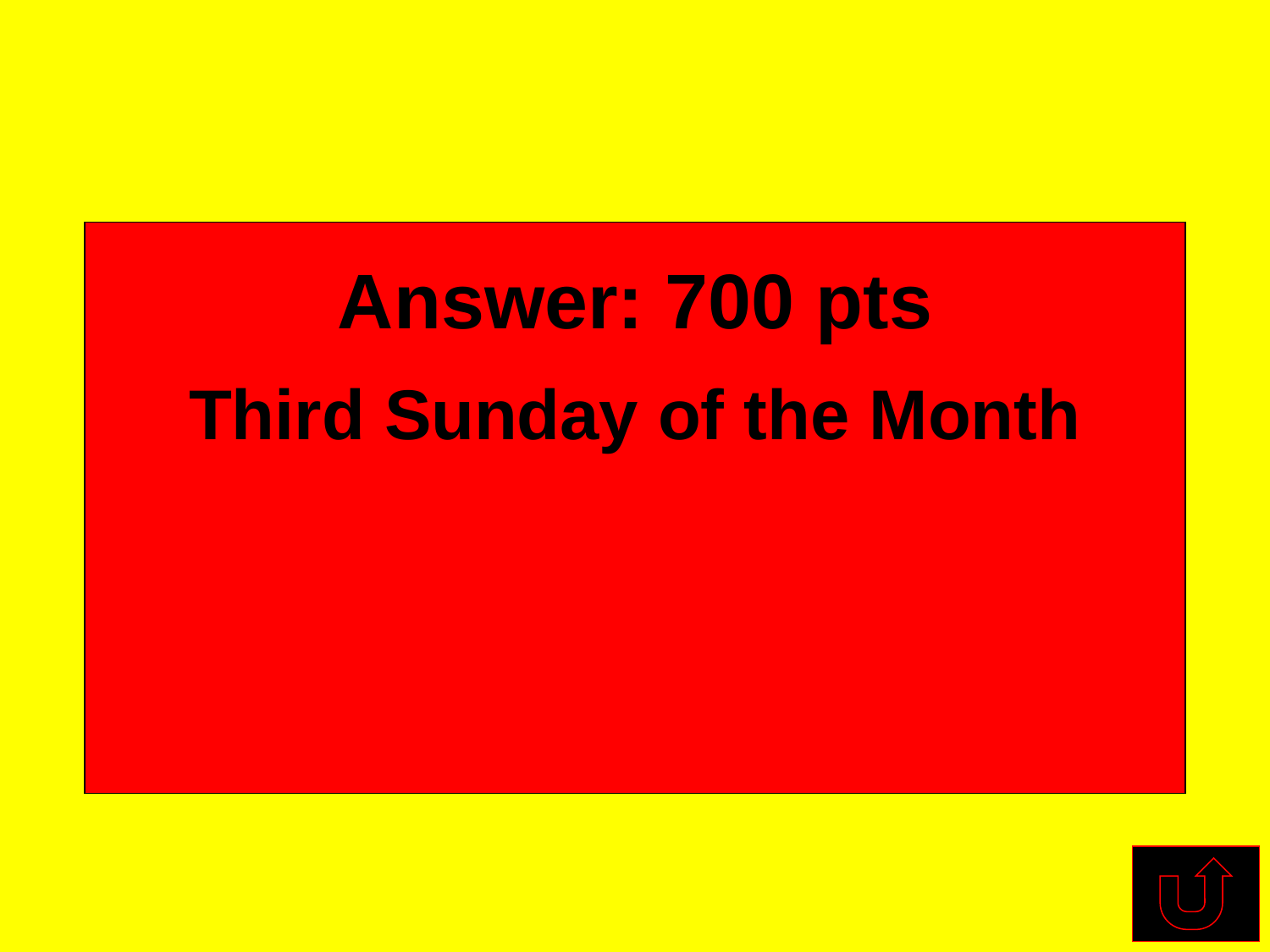

Third Sunday of the Month
Answer: 700 pts